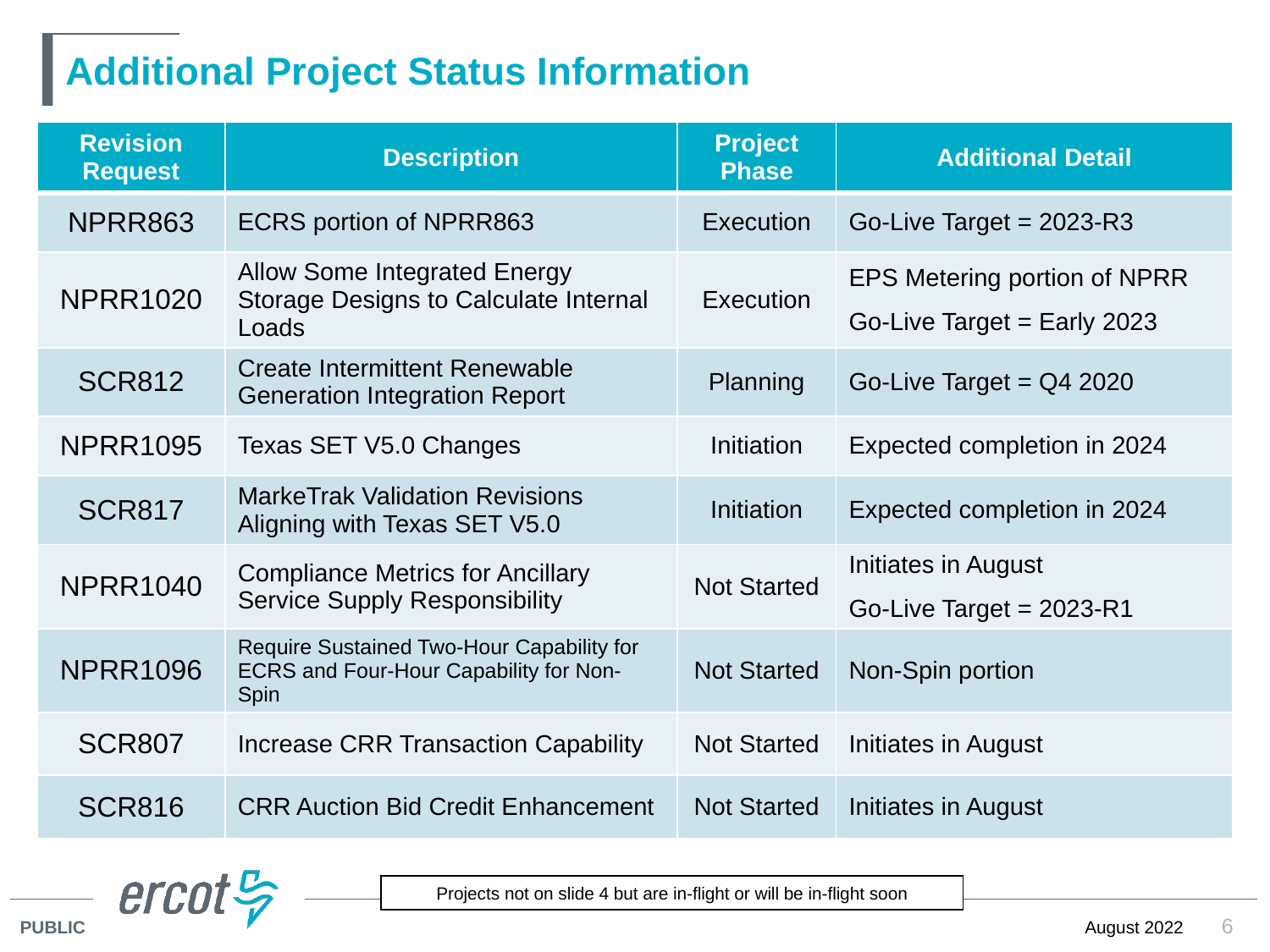

# Additional Project Status Information
| Revision Request | Description | Project Phase | Additional Detail |
| --- | --- | --- | --- |
| NPRR863 | ECRS portion of NPRR863 | Execution | Go-Live Target = 2023-R3 |
| NPRR1020 | Allow Some Integrated Energy Storage Designs to Calculate Internal Loads | Execution | EPS Metering portion of NPRR Go-Live Target = Early 2023 |
| SCR812 | Create Intermittent Renewable Generation Integration Report | Planning | Go-Live Target = Q4 2020 |
| NPRR1095 | Texas SET V5.0 Changes | Initiation | Expected completion in 2024 |
| SCR817 | MarkeTrak Validation Revisions Aligning with Texas SET V5.0 | Initiation | Expected completion in 2024 |
| NPRR1040 | Compliance Metrics for Ancillary Service Supply Responsibility | Not Started | Initiates in August Go-Live Target = 2023-R1 |
| NPRR1096 | Require Sustained Two-Hour Capability for ECRS and Four-Hour Capability for Non-Spin | Not Started | Non-Spin portion |
| SCR807 | Increase CRR Transaction Capability | Not Started | Initiates in August |
| SCR816 | CRR Auction Bid Credit Enhancement | Not Started | Initiates in August |
Projects not on slide 4 but are in-flight or will be in-flight soon
6